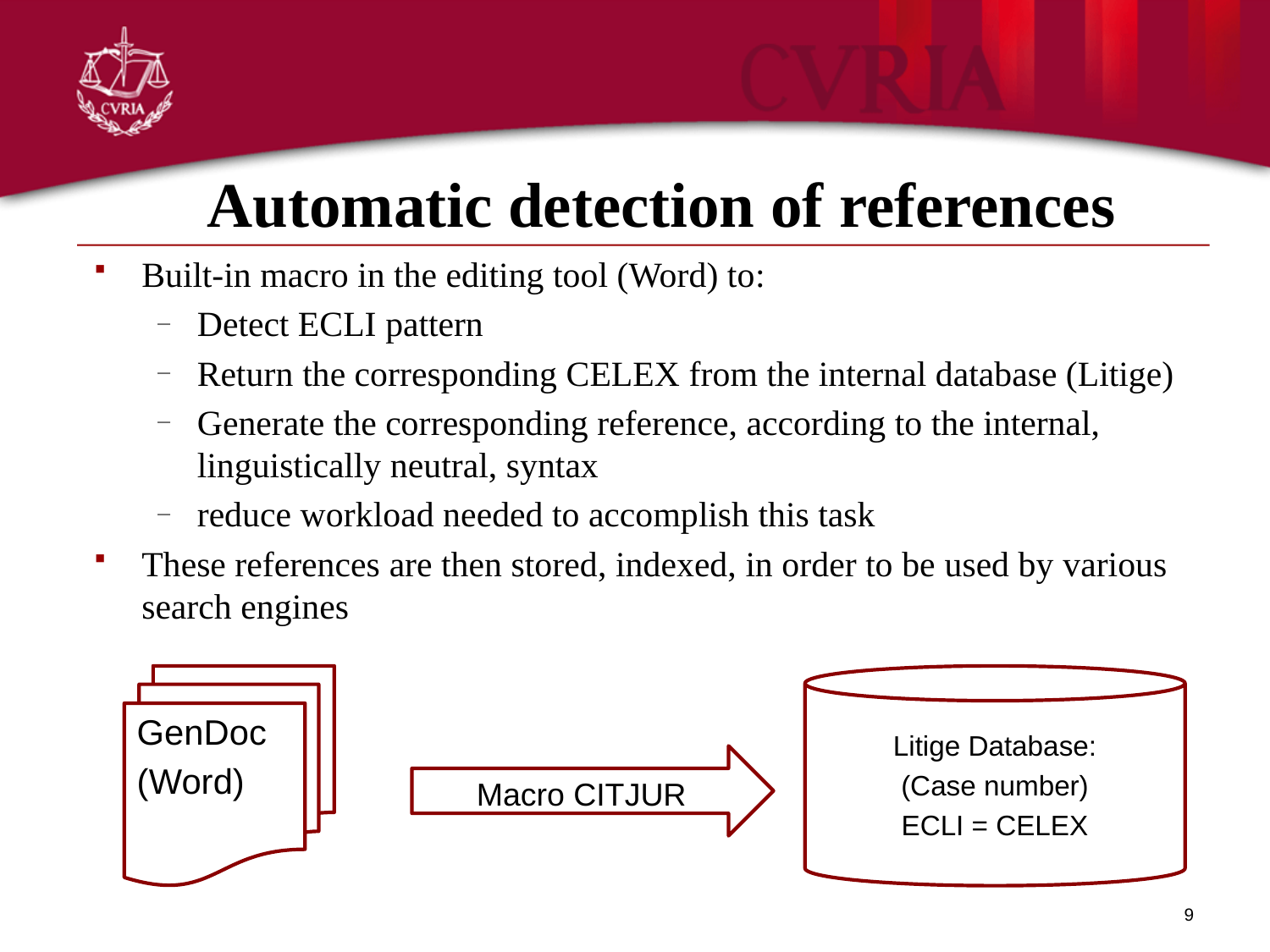

Automatic detection of references
Built-in macro in the editing tool (Word) to:
Detect ECLI pattern
Return the corresponding CELEX from the internal database (Litige)
Generate the corresponding reference, according to the internal, linguistically neutral, syntax
reduce workload needed to accomplish this task
These references are then stored, indexed, in order to be used by various search engines

Litige Database:
(Case number)
ECLI = CELEX
GenDoc
(Word)
Macro CITJUR

9